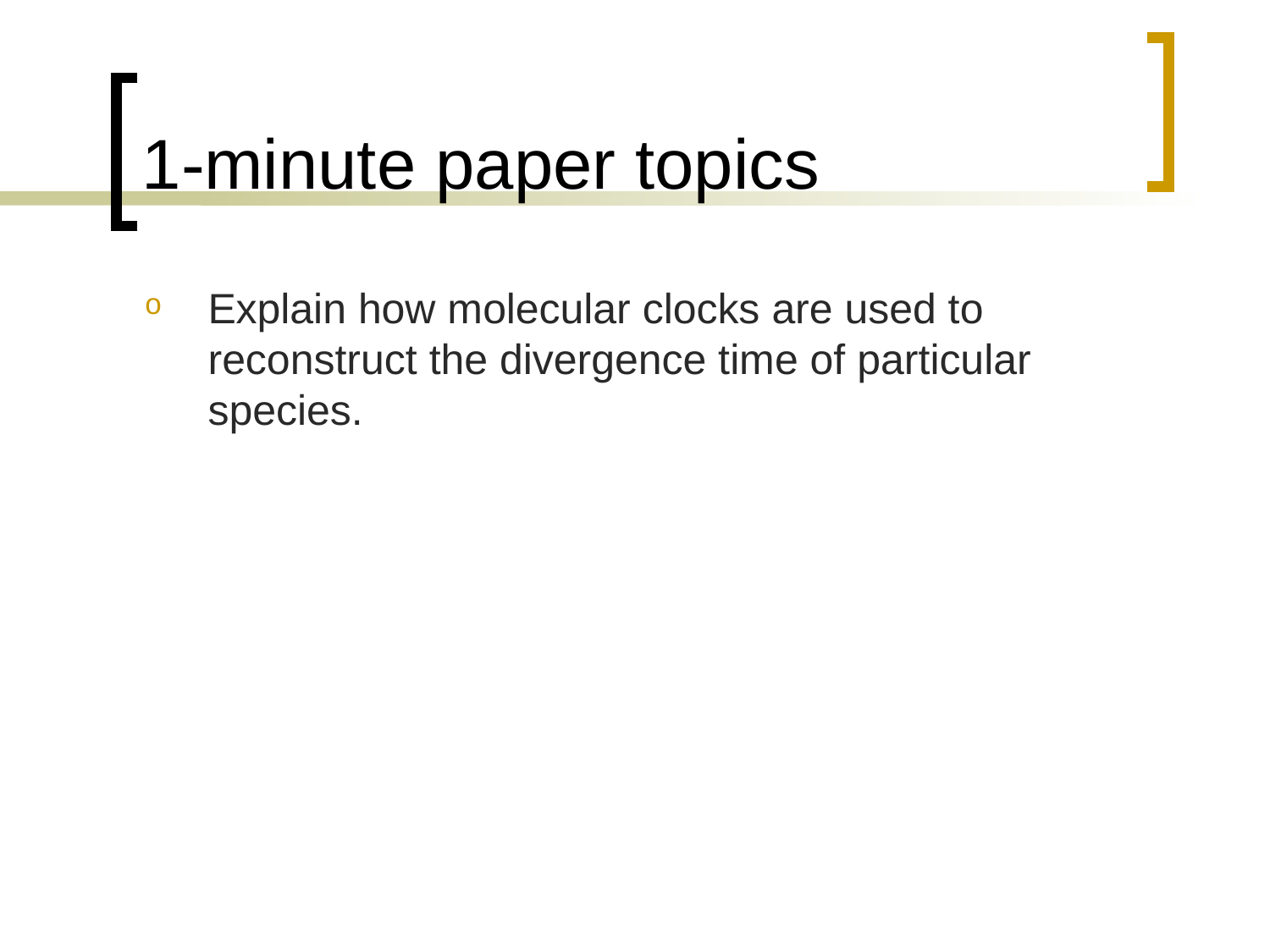

# 1-minute paper topics
Explain how molecular clocks are used to reconstruct the divergence time of particular species.